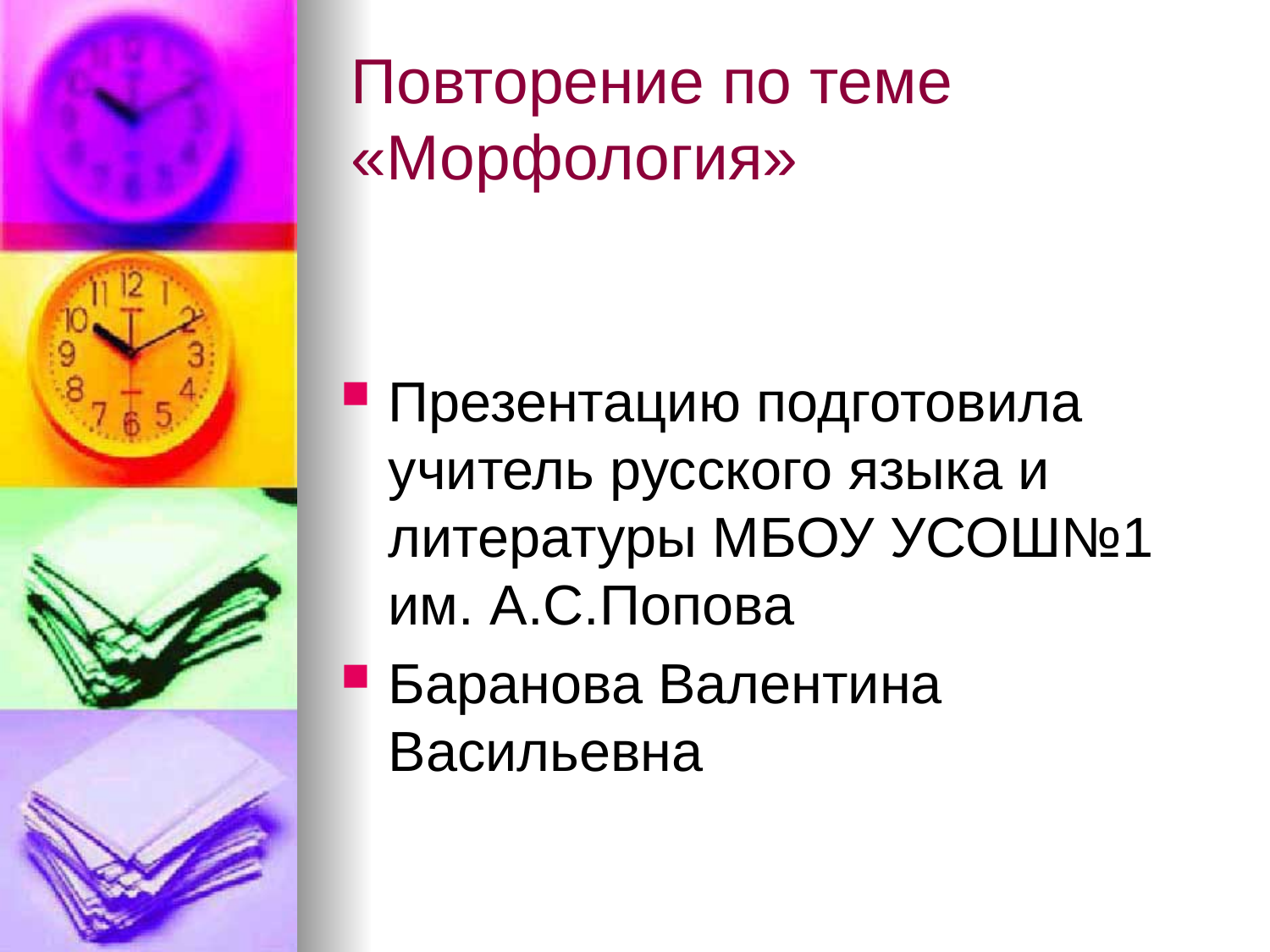

# Повторение по теме «Морфология»

Презентацию подготовила учитель русского языка и литературы МБОУ УСОШ№1 им. А.С.Попова
Баранова Валентина Васильевна